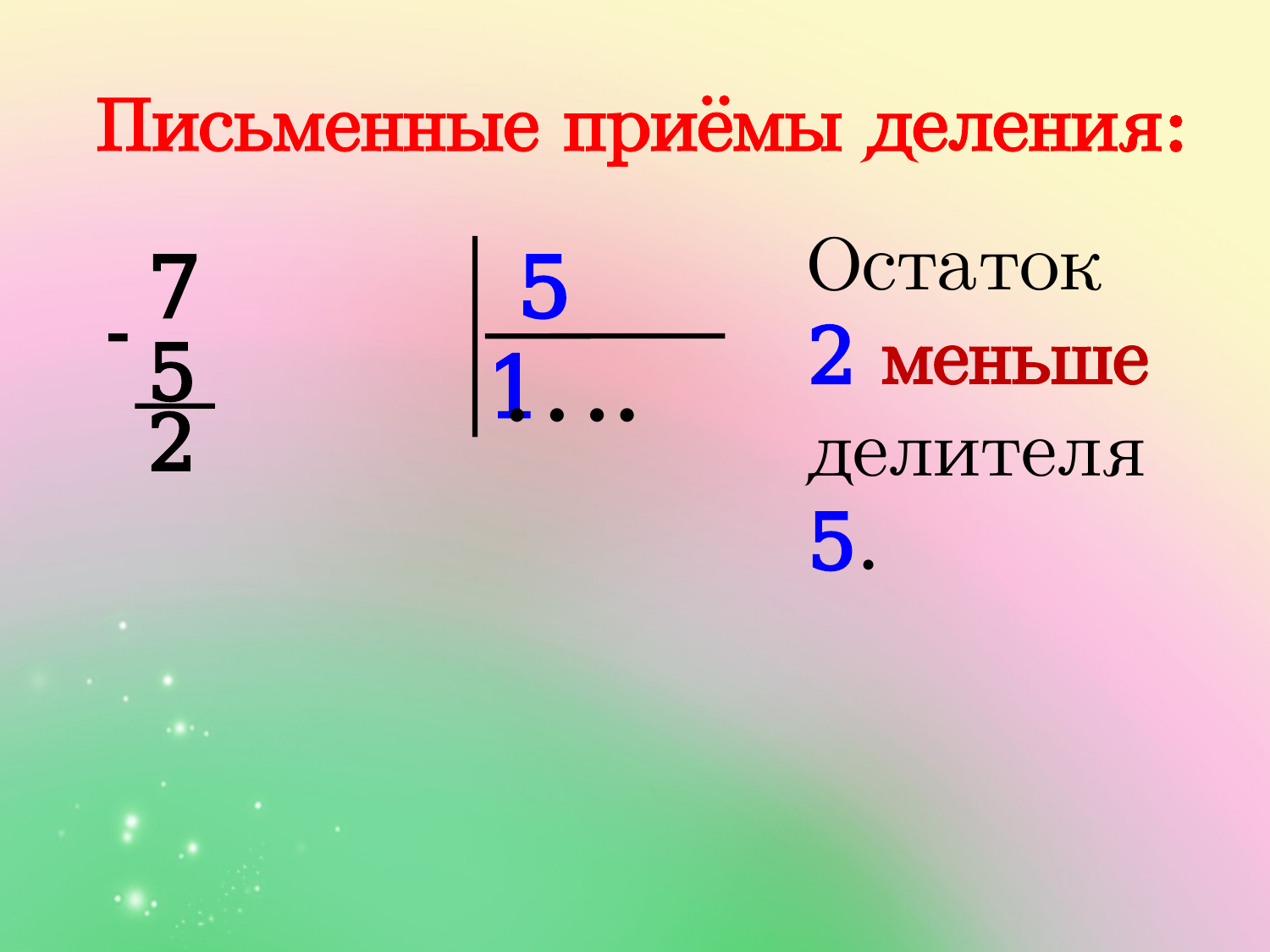

Письменные приёмы деления:
Остаток 2 меньше делителя 5.
7
5

−
5
1

2
●
●
●
●